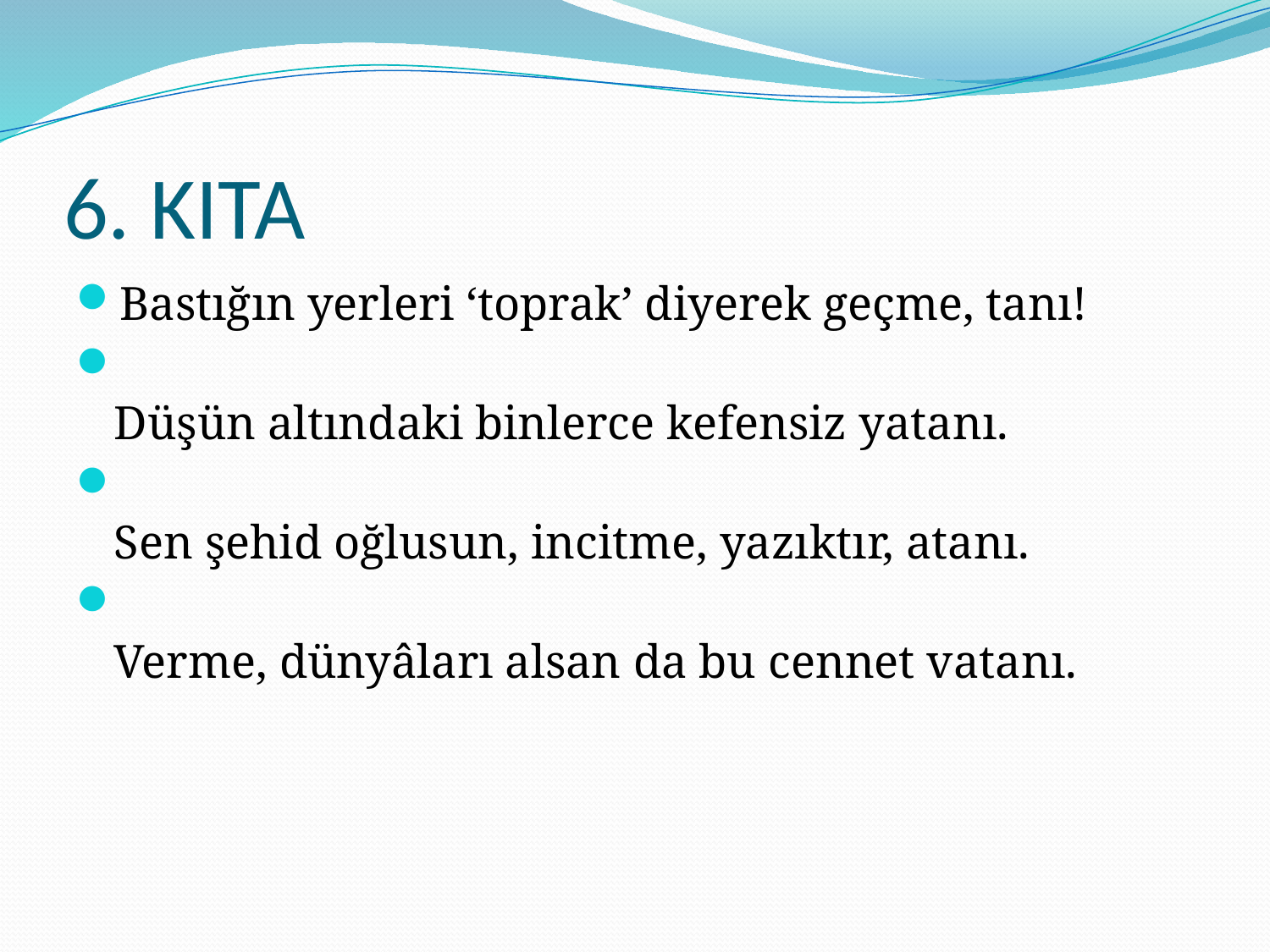

# 6. KITA
Bastığın yerleri ‘toprak’ diyerek geçme, tanı!
Düşün altındaki binlerce kefensiz yatanı.
Sen şehid oğlusun, incitme, yazıktır, atanı.
Verme, dünyâları alsan da bu cennet vatanı.